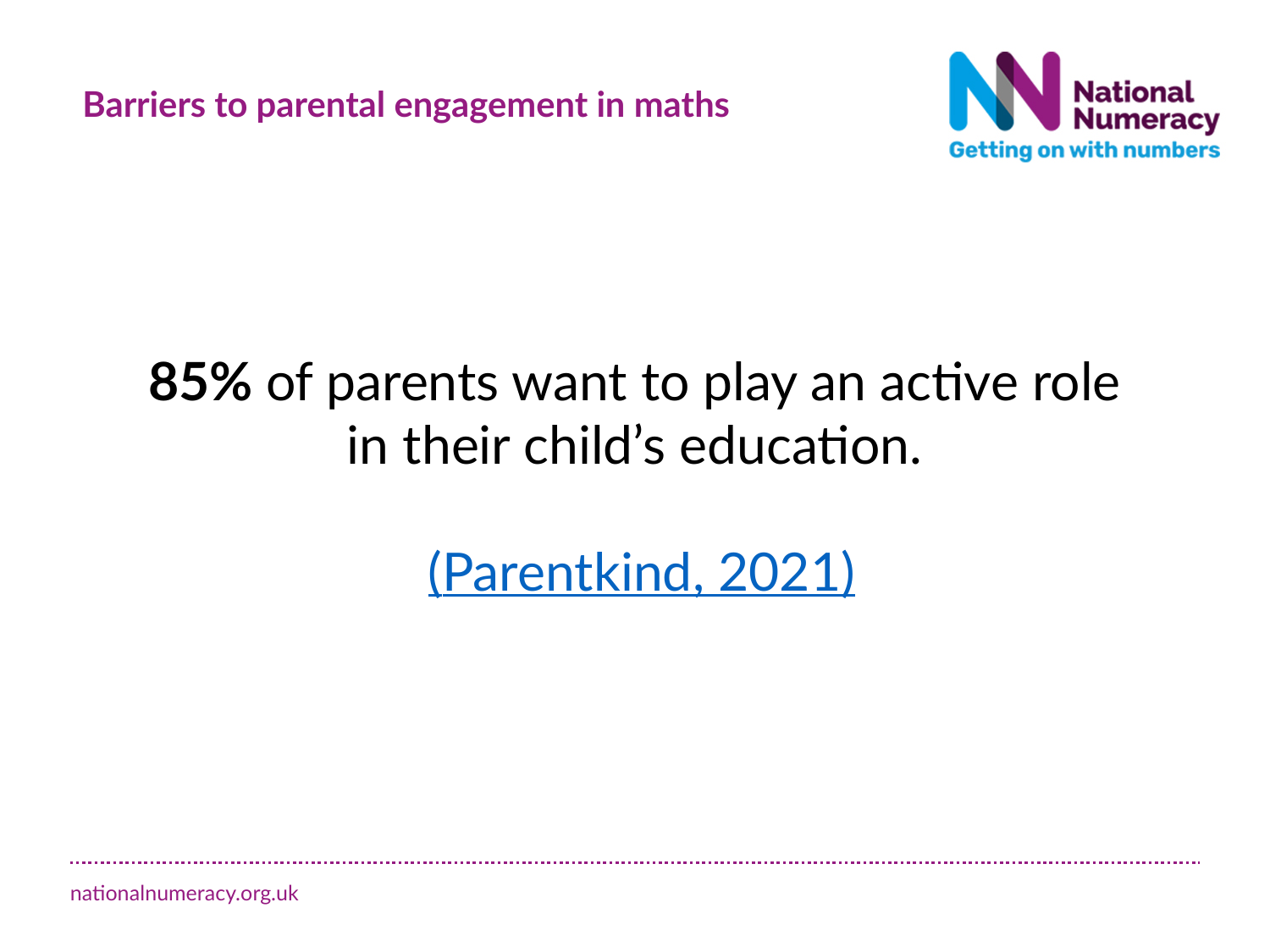

Barriers to parental engagement in maths
85% of parents want to play an active role in their child’s education.

 (Parentkind, 2021)